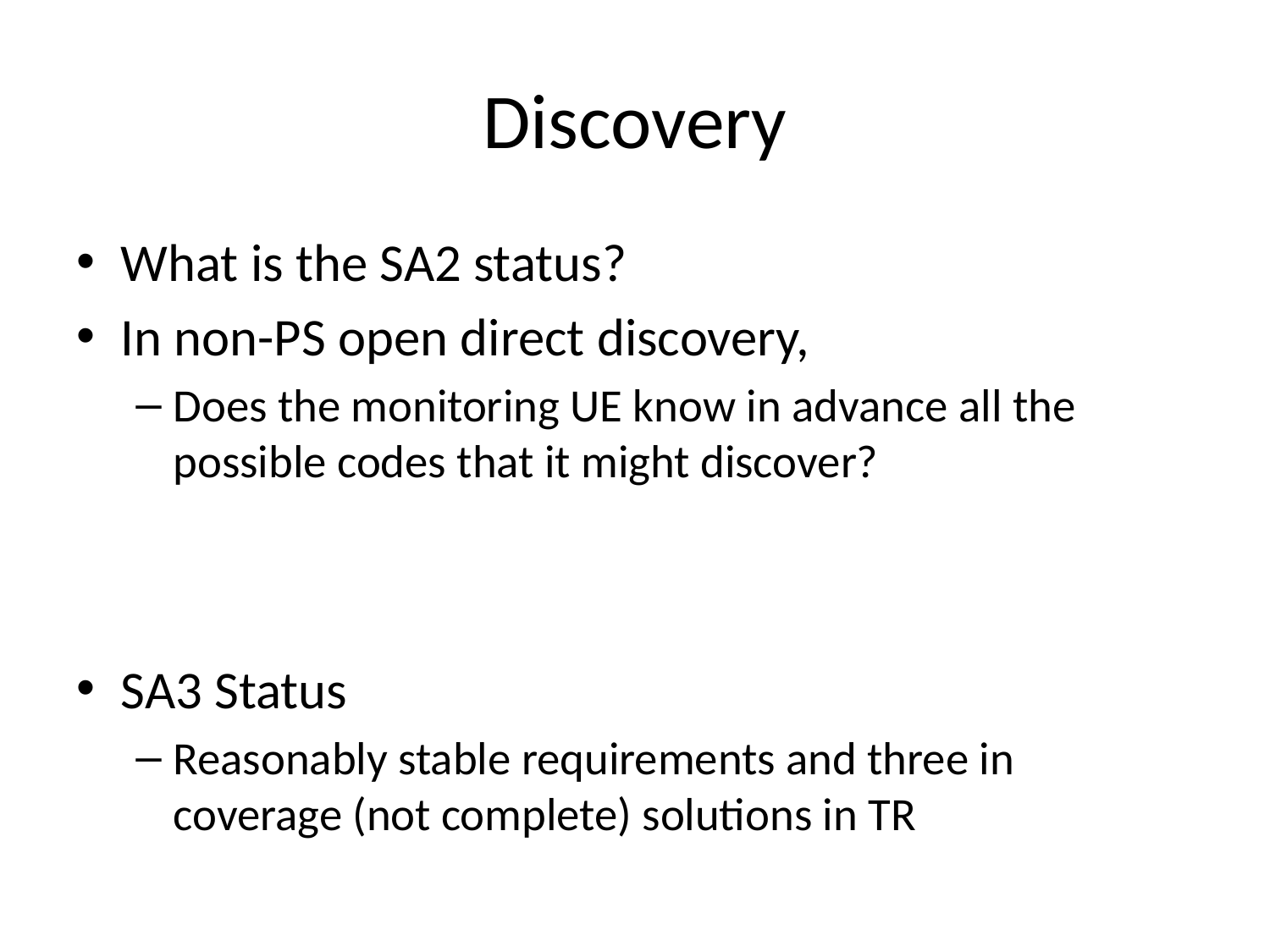

# Discovery
What is the SA2 status?
In non-PS open direct discovery,
Does the monitoring UE know in advance all the possible codes that it might discover?

SA3 Status
Reasonably stable requirements and three in coverage (not complete) solutions in TR